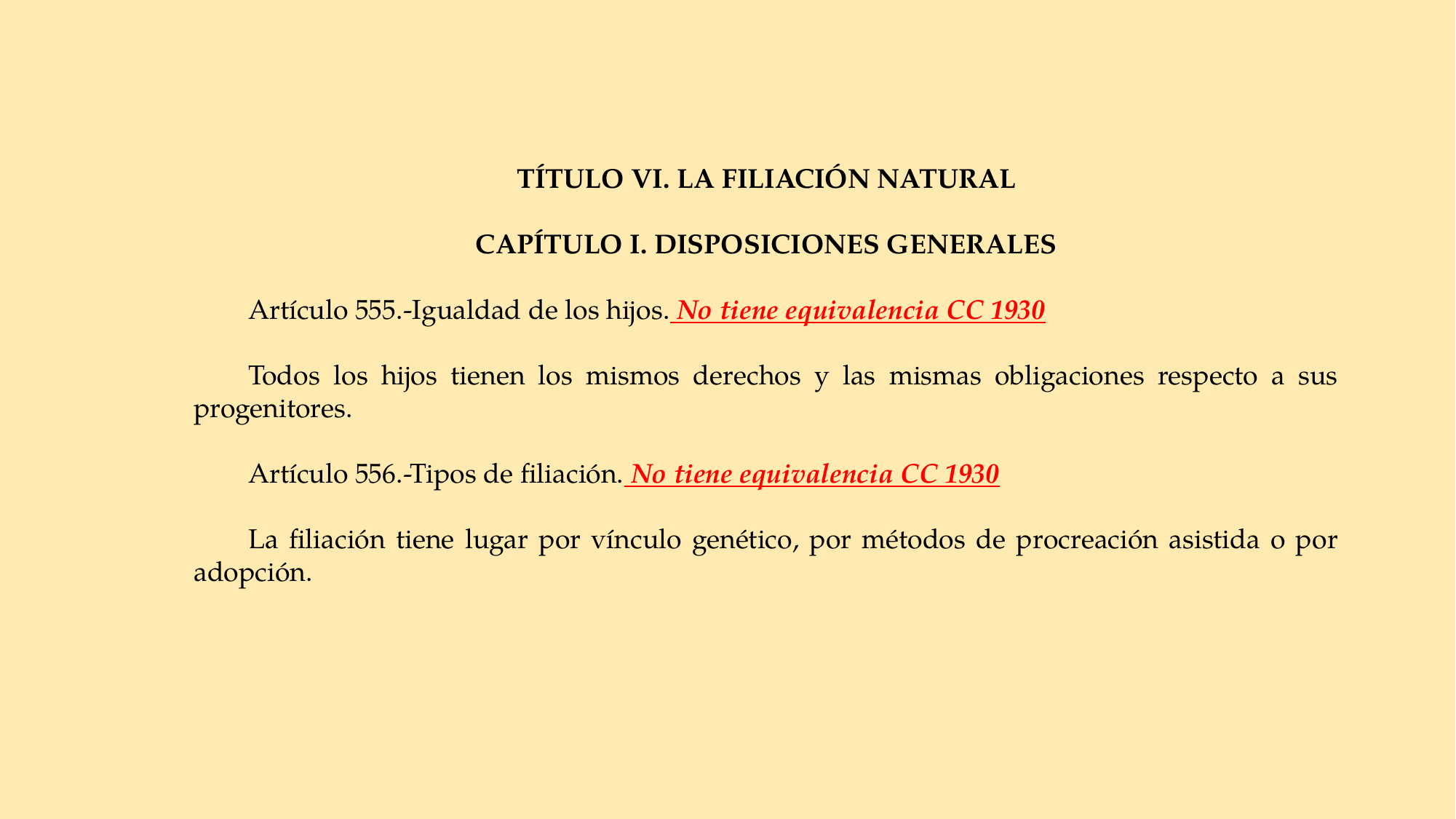

TÍTULO VI. LA FILIACIÓN NATURAL

CAPÍTULO I. DISPOSICIONES GENERALES

Artículo 555.-Igualdad de los hijos. No tiene equivalencia CC 1930

Todos los hijos tienen los mismos derechos y las mismas obligaciones respecto a sus progenitores.

Artículo 556.-Tipos de filiación. No tiene equivalencia CC 1930

La filiación tiene lugar por vínculo genético, por métodos de procreación asistida o por adopción.